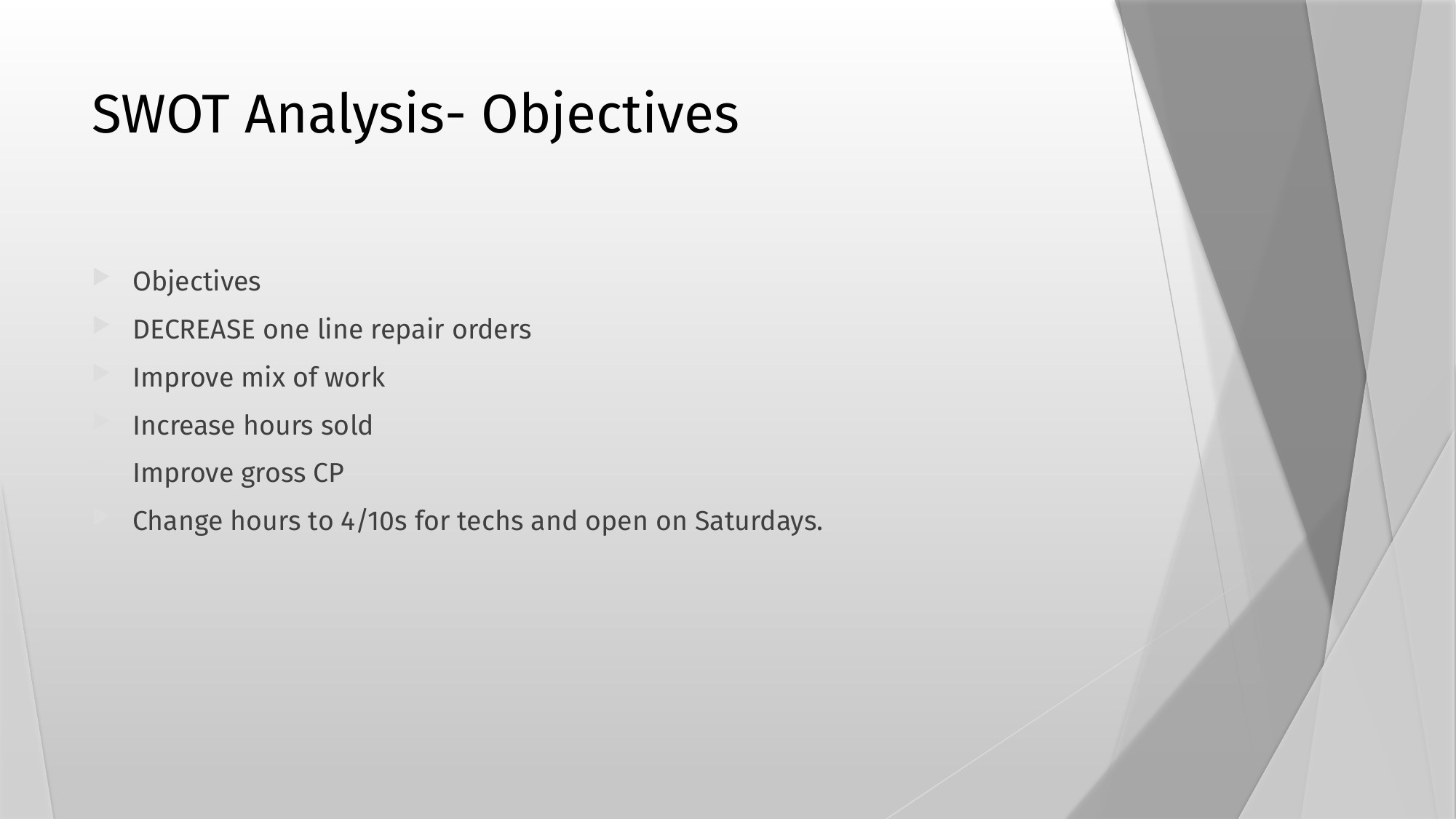

# SWOT Analysis- Objectives
Objectives
DECREASE one line repair orders
Improve mix of work
Increase hours sold
Improve gross CP
Change hours to 4/10s for techs and open on Saturdays.